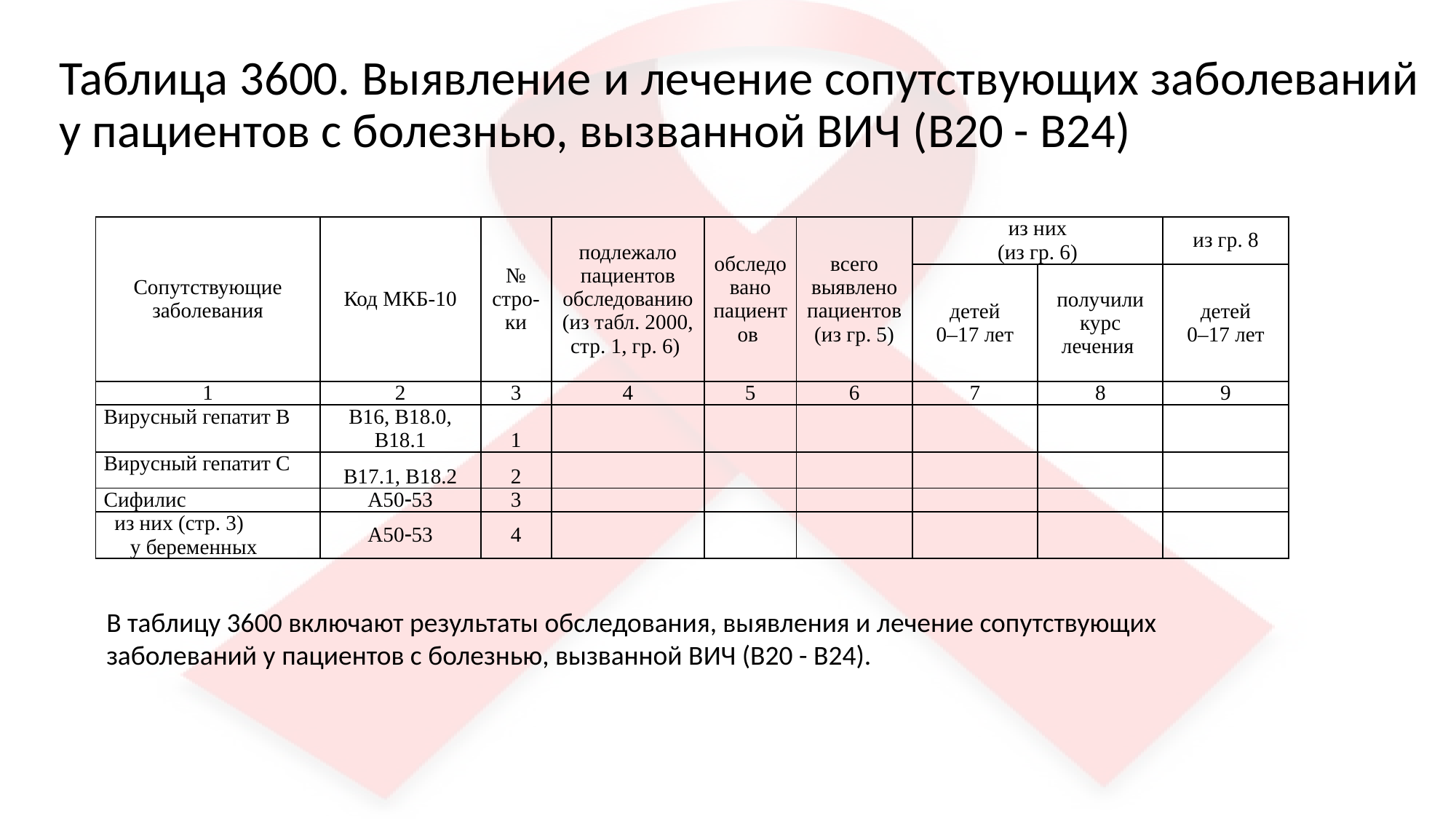

# Таблица 3600. Выявление и лечение сопутствующих заболеваний у пациентов с болезнью, вызванной ВИЧ (B20 - B24)
| Сопутствующие заболевания | Код МКБ-10 | № стро-ки | подлежало пациентов обследованию (из табл. 2000, стр. 1, гр. 6) | обследовано пациентов | всего выявлено пациентов (из гр. 5) | из них (из гр. 6) |  | из гр. 8 |
| --- | --- | --- | --- | --- | --- | --- | --- | --- |
|  |  |  |  |  |  | детей 0–17 лет | получили курс лечения | детей 0–17 лет |
| 1 | 2 | 3 | 4 | 5 | 6 | 7 | 8 | 9 |
| Вирусный гепатит В | В16, В18.0, В18.1 | 1 |  |  |  |  |  |  |
| Вирусный гепатит С | В17.1, В18.2 | 2 |  |  |  |  |  |  |
| Сифилис | А50−53 | 3 |  |  |  |  |  |  |
| из них (стр. 3) у беременных | А50−53 | 4 |  |  |  |  |  |  |
В таблицу 3600 включают результаты обследования, выявления и лечение сопутствующих заболеваний у пациентов с болезнью, вызванной ВИЧ (В20 - В24).